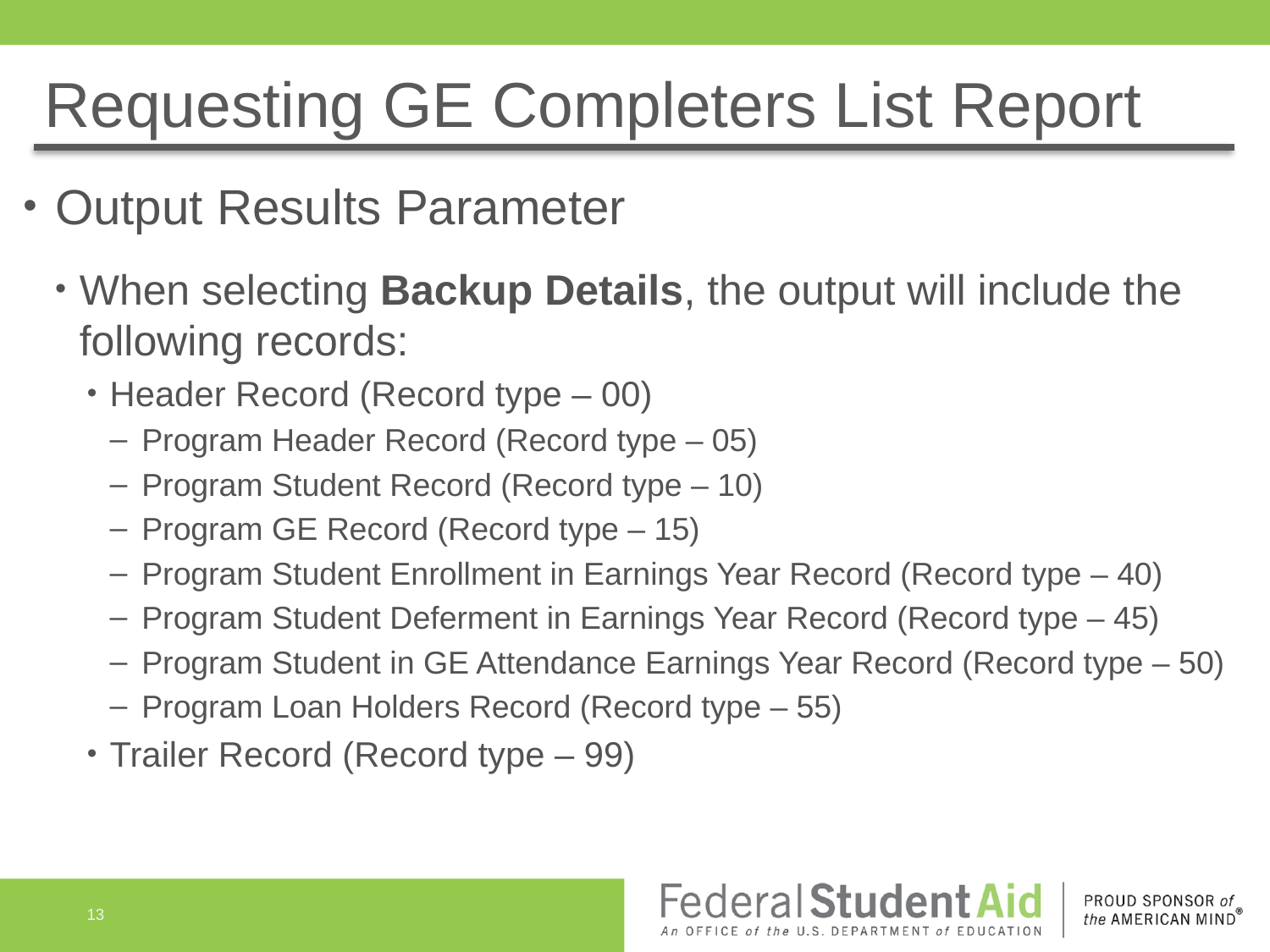

# Requesting GE Completers List Report
Output Results Parameter

When selecting Backup Details, the output will include the following records:
Header Record (Record type – 00)
Program Header Record (Record type – 05)
Program Student Record (Record type – 10)
Program GE Record (Record type – 15)
Program Student Enrollment in Earnings Year Record (Record type – 40)
Program Student Deferment in Earnings Year Record (Record type – 45)
Program Student in GE Attendance Earnings Year Record (Record type – 50)
Program Loan Holders Record (Record type – 55)
Trailer Record (Record type – 99)
13